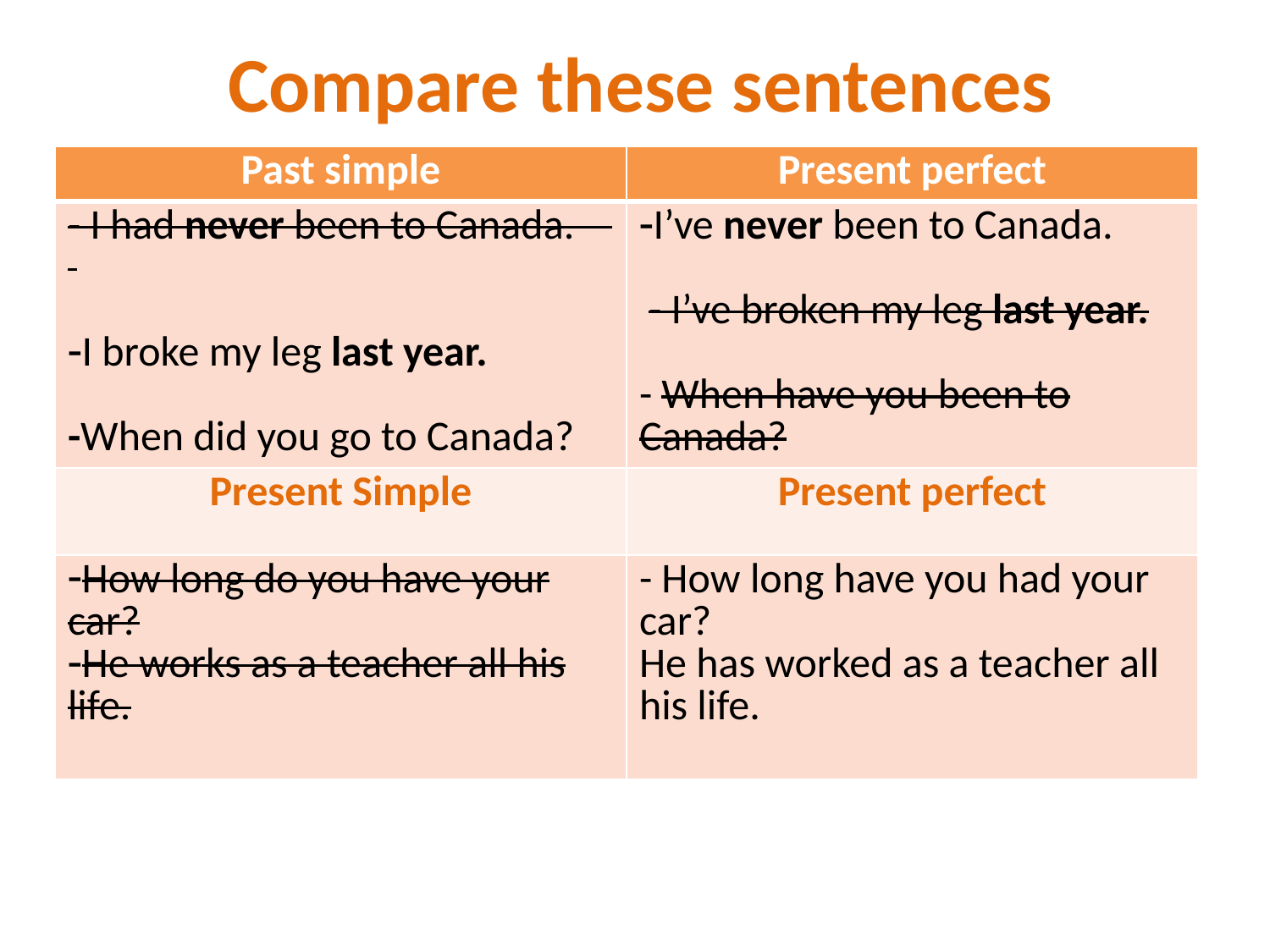

# Compare these sentences
| Past simple | Present perfect |
| --- | --- |
| - I had never been to Canada. I broke my leg last year. -When did you go to Canada? | I’ve never been to Canada. - I’ve broken my leg last year. - When have you been to Canada? |
| Present Simple | Present perfect |
| How long do you have your car? He works as a teacher all his life. | - How long have you had your car? He has worked as a teacher all his life. |